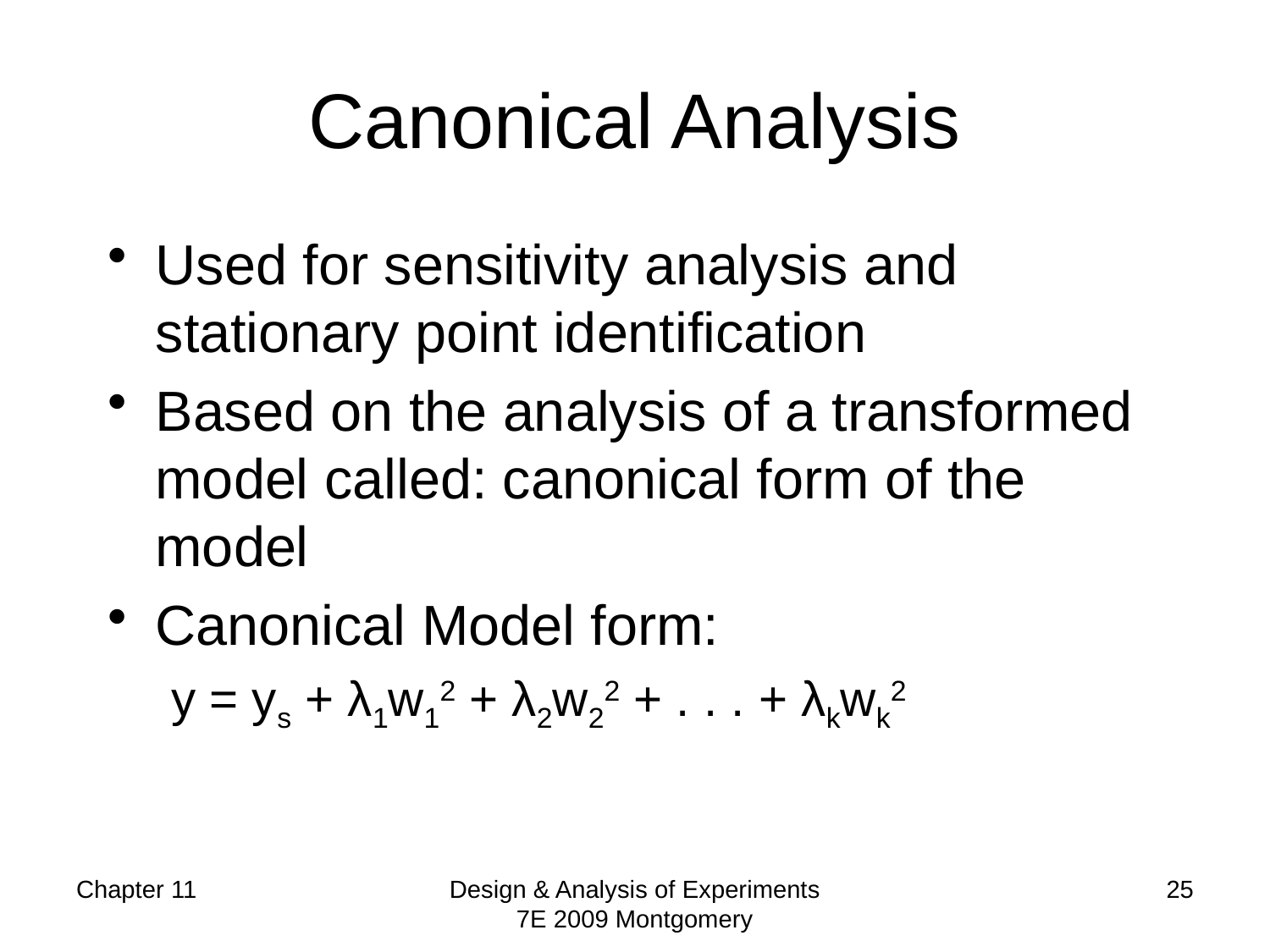

# Canonical Analysis
Used for sensitivity analysis and stationary point identification
Based on the analysis of a transformed model called: canonical form of the model
Canonical Model form:
y = ys + λ1w12 + λ2w22 + . . . + λkwk2

Chapter 11
Design & Analysis of Experiments 7E 2009 Montgomery
25